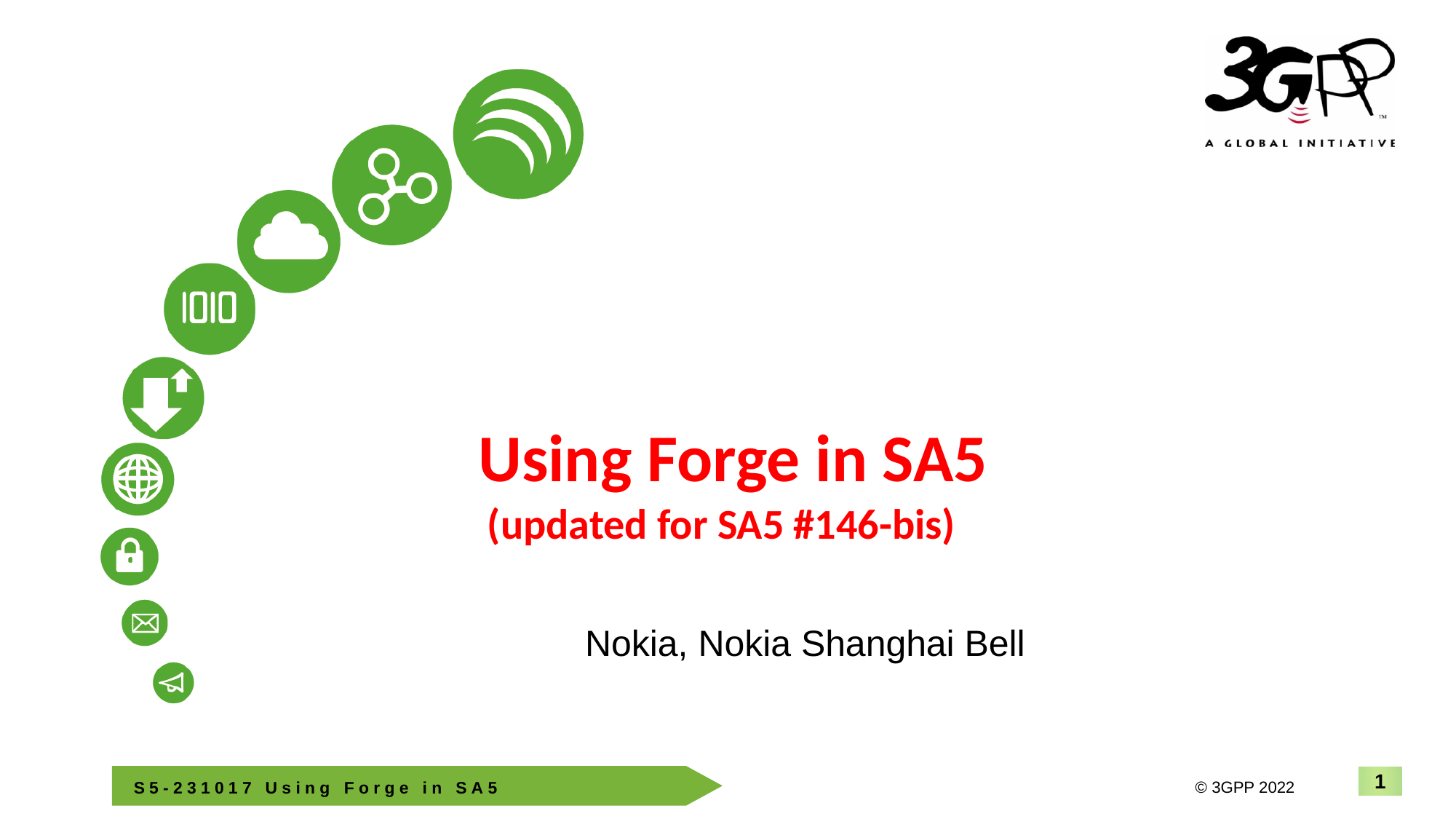

# Using Forge in SA5 (updated for SA5 #146-bis)

Nokia, Nokia Shanghai Bell